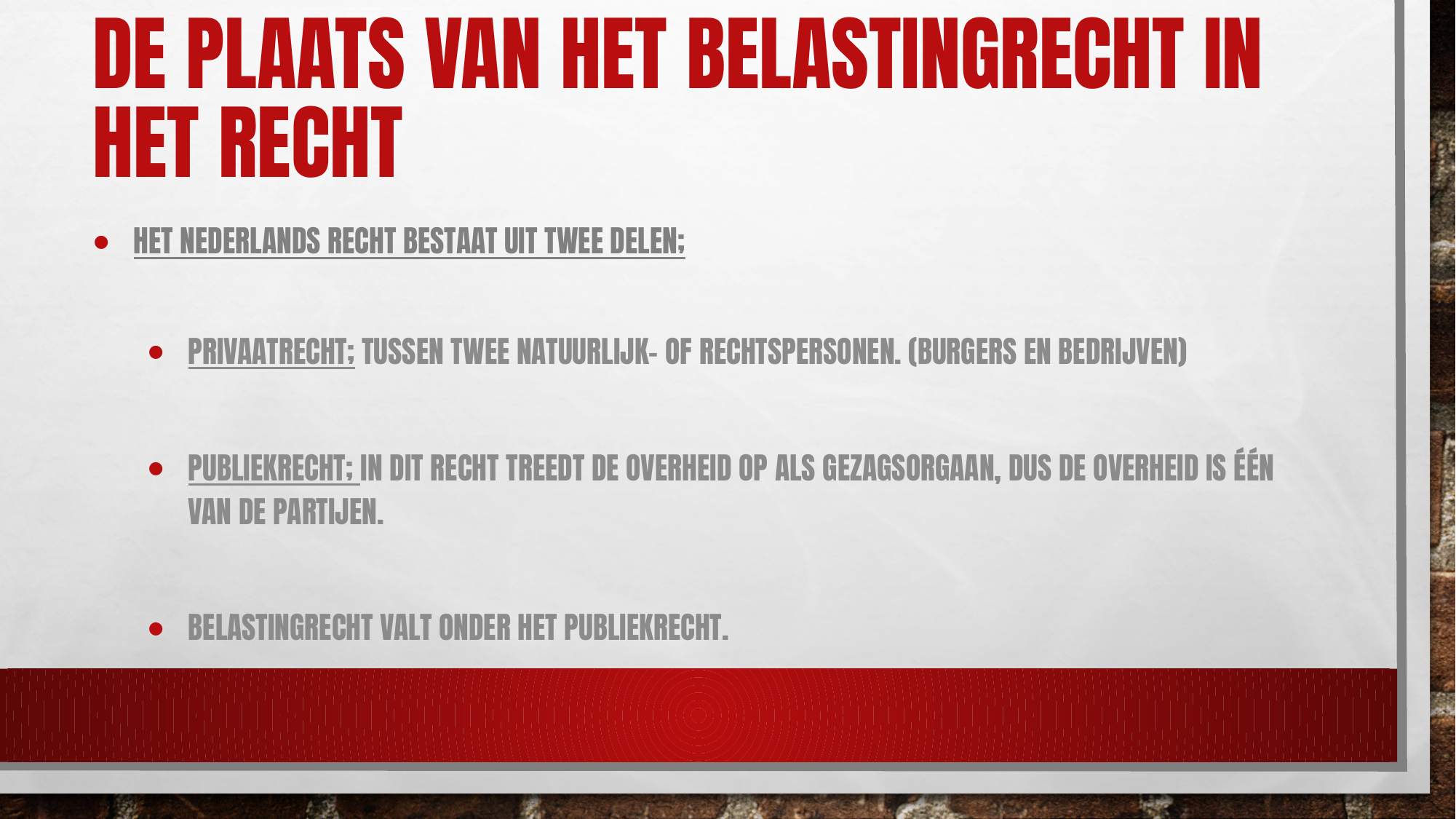

# De plaats van het belastingrecht in het recht
Het nederlands recht bestaat uit twee delen;

Privaatrecht; tussen twee natuurlijk- of rechtspersonen. (burgers en bedrijven)

Publiekrecht; in dit recht treedt de overheid op als gezagsorgaan, dus de overheid is één van de partijen.

Belastingrecht valt onder het publiekrecht.